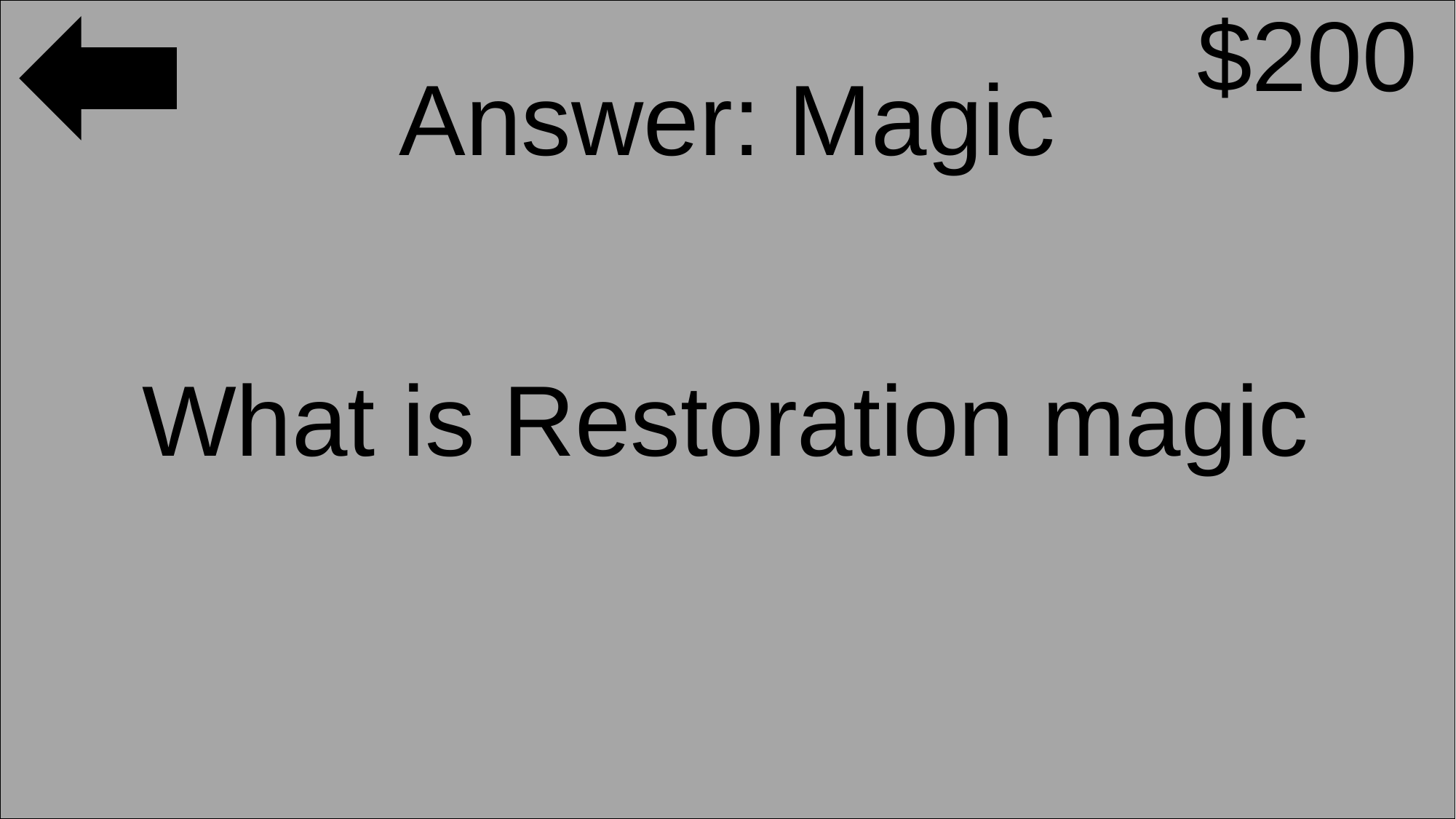

$200

#
Answer: Magic

What is Restoration magic